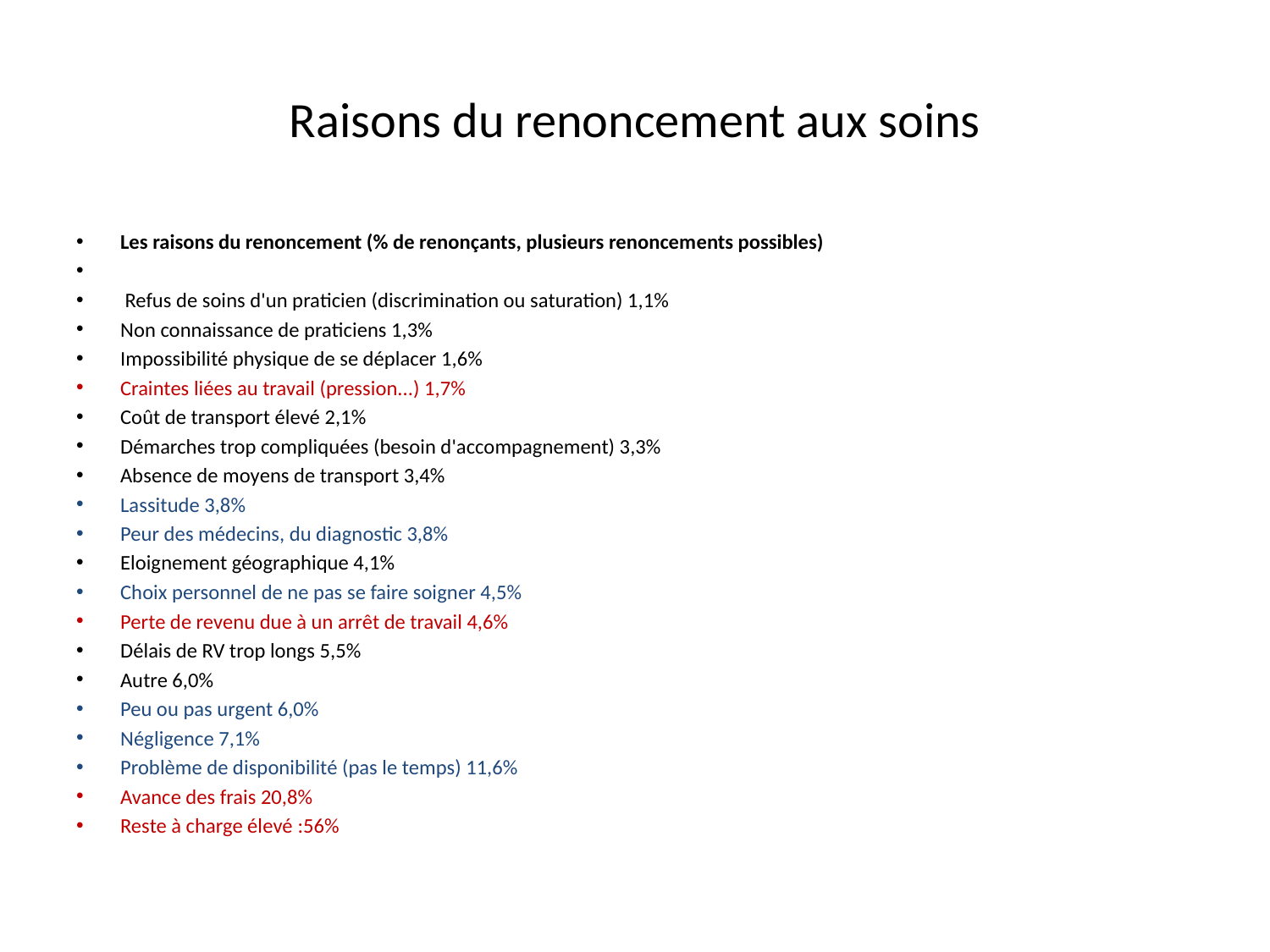

# Raisons du renoncement aux soins
Les raisons du renoncement (% de renonçants, plusieurs renoncements possibles)

 Refus de soins d'un praticien (discrimination ou saturation) 1,1%
Non connaissance de praticiens 1,3%
Impossibilité physique de se déplacer 1,6%
Craintes liées au travail (pression...) 1,7%
Coût de transport élevé 2,1%
Démarches trop compliquées (besoin d'accompagnement) 3,3%
Absence de moyens de transport 3,4%
Lassitude 3,8%
Peur des médecins, du diagnostic 3,8%
Eloignement géographique 4,1%
Choix personnel de ne pas se faire soigner 4,5%
Perte de revenu due à un arrêt de travail 4,6%
Délais de RV trop longs 5,5%
Autre 6,0%
Peu ou pas urgent 6,0%
Négligence 7,1%
Problème de disponibilité (pas le temps) 11,6%
Avance des frais 20,8%
Reste à charge élevé :56%